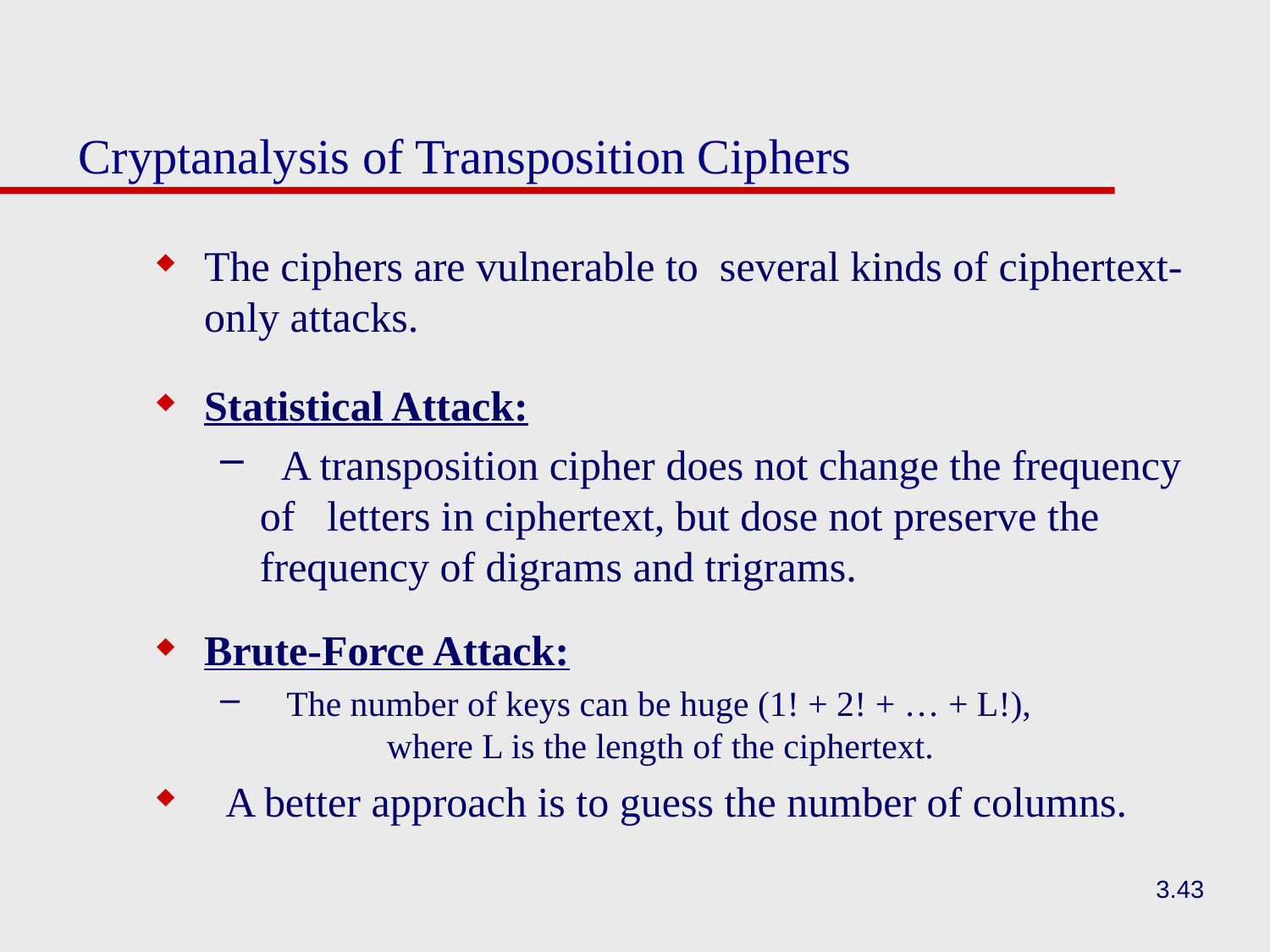

# Cryptanalysis of Transposition Ciphers
The ciphers are vulnerable to  several kinds of ciphertext-only attacks.

Statistical Attack:
  A transposition cipher does not change the frequency of   letters in ciphertext, but dose not preserve the frequency of digrams and trigrams.

Brute-Force Attack:
   The number of keys can be huge (1! + 2! + … + L!), 		where L is the length of the ciphertext.
  A better approach is to guess the number of columns.

3.43